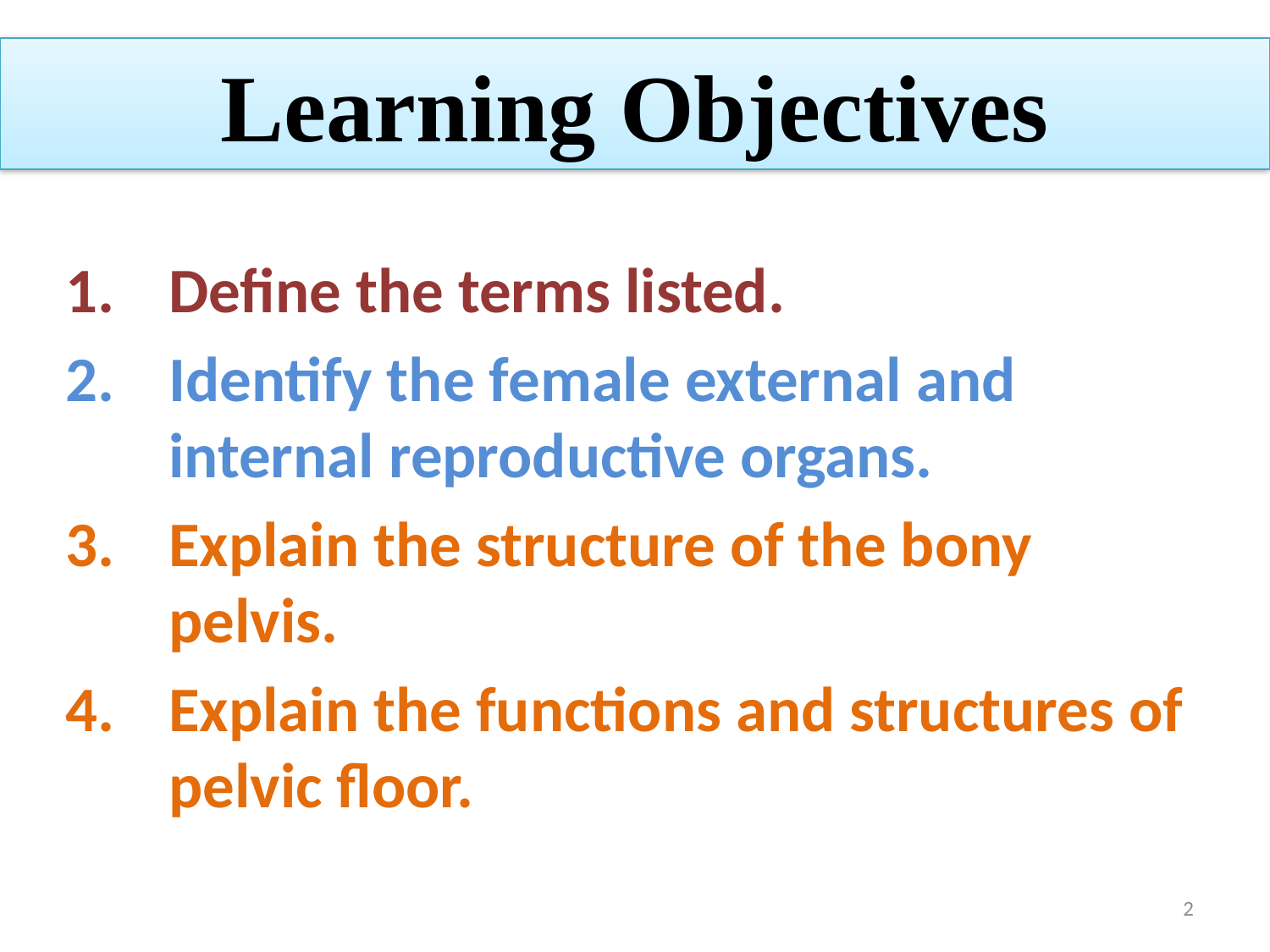

# Learning Objectives
Define the terms listed.
Identify the female external and internal reproductive organs.
Explain the structure of the bony pelvis.
Explain the functions and structures of pelvic floor.
2